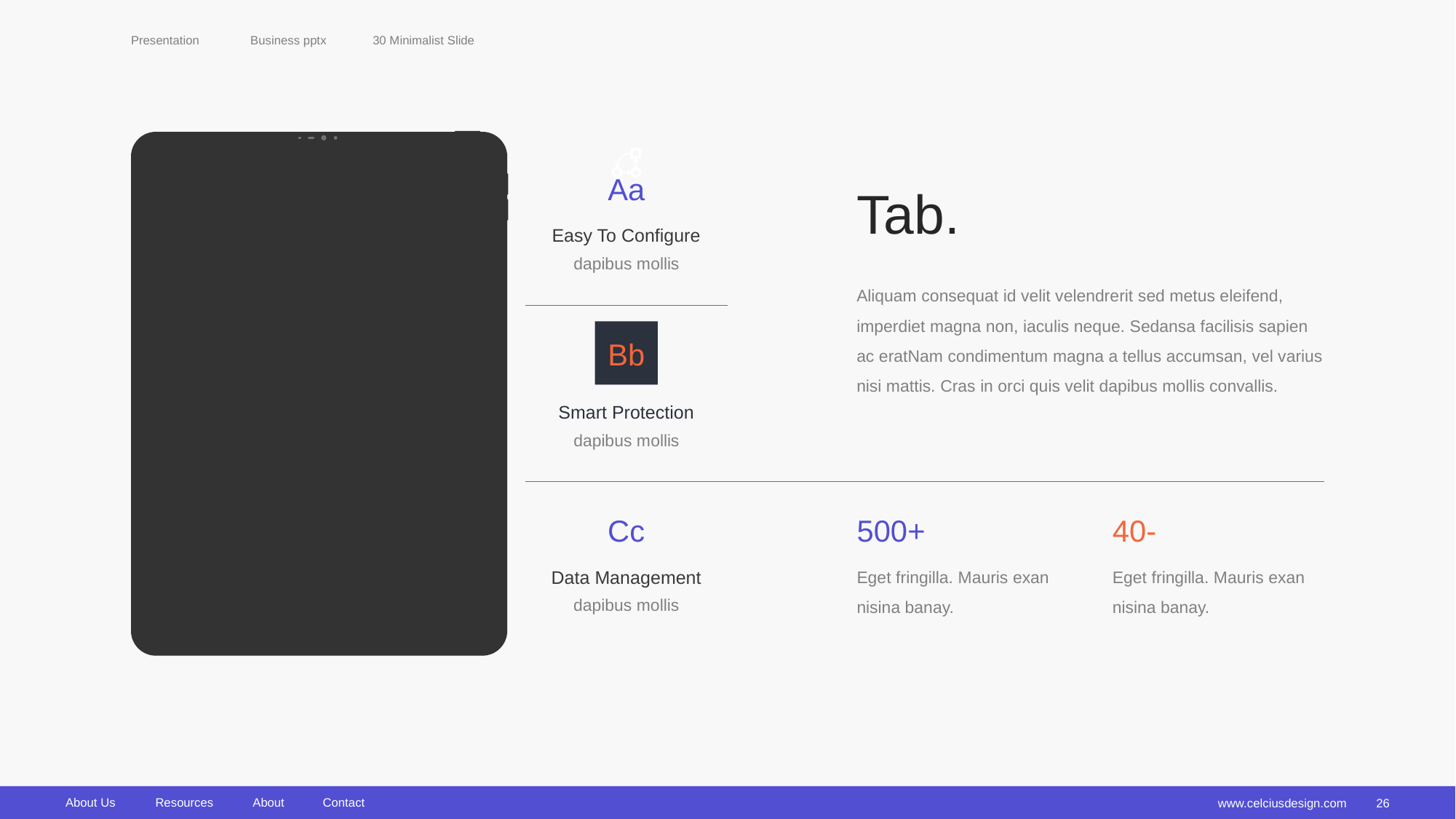

Presentation
Business pptx
30 Minimalist Slide

Aa
Tab.
Easy To Configure
dapibus mollis
Aliquam consequat id velit velendrerit sed metus eleifend, imperdiet magna non, iaculis neque. Sedansa facilisis sapien ac eratNam condimentum magna a tellus accumsan, vel varius nisi mattis. Cras in orci quis velit dapibus mollis convallis.

Bb
Smart Protection
dapibus mollis
Cc
500+
40-
Eget fringilla. Mauris exan nisina banay.
Eget fringilla. Mauris exan nisina banay.
Data Management
dapibus mollis
www.celciusdesign.com
26
About Us
Resources
About
Contact